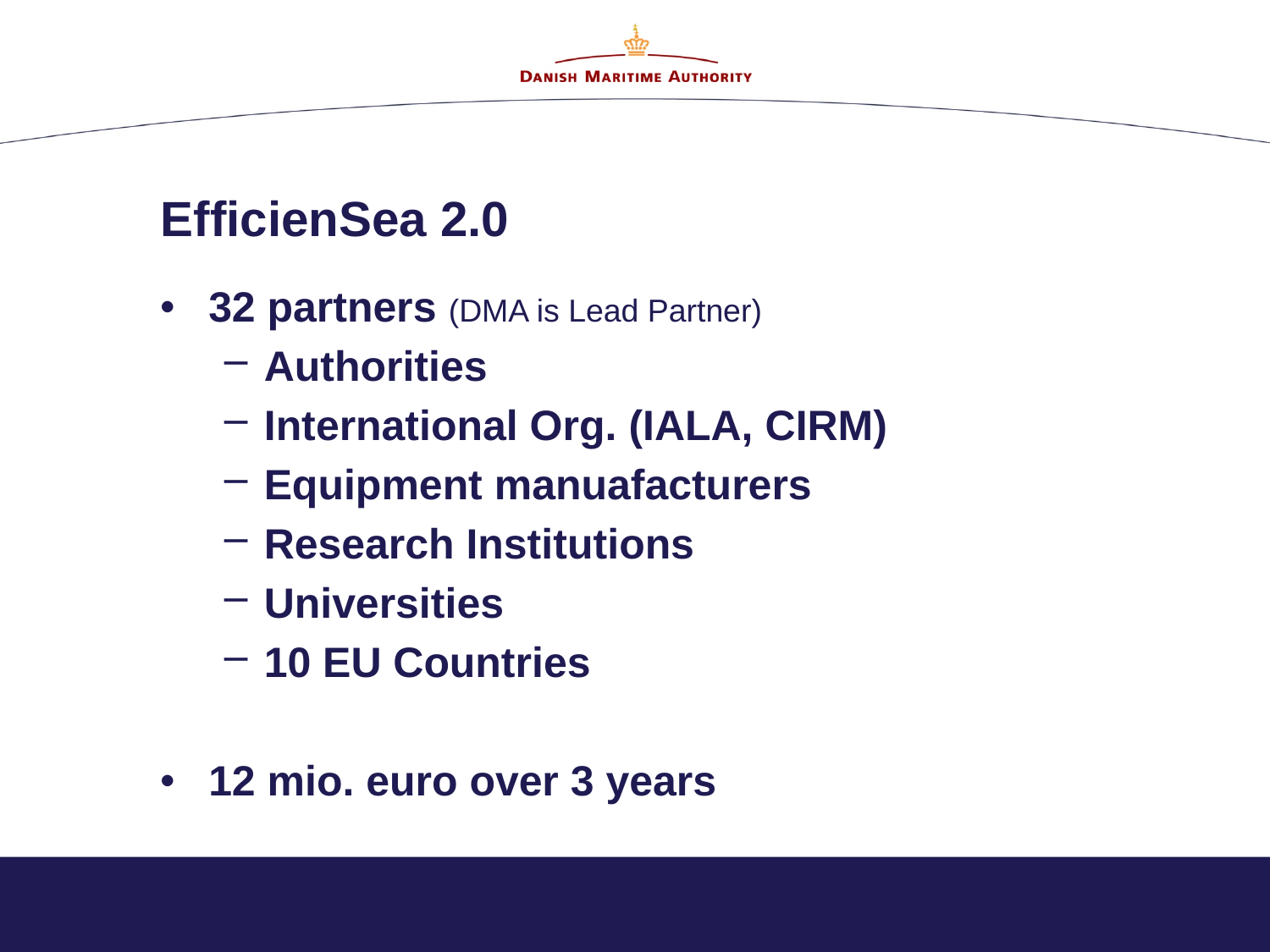

# EfficienSea 2.0
32 partners (DMA is Lead Partner)
Authorities
International Org. (IALA, CIRM)
Equipment manuafacturers
Research Institutions
Universities
10 EU Countries

12 mio. euro over 3 years